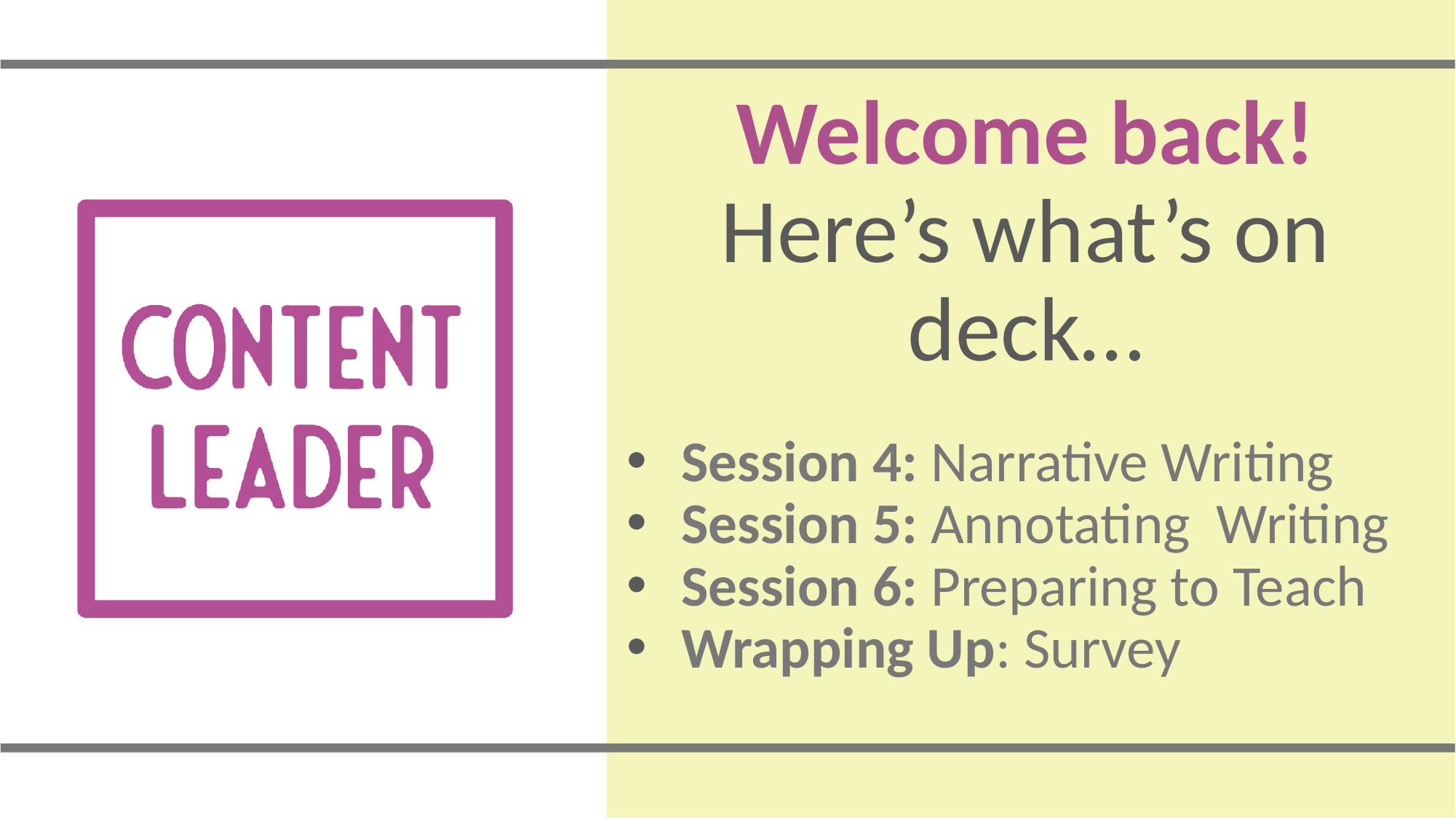

# Welcome back! Here’s what’s on deck…
Session 4: Narrative Writing
Session 5: Annotating  Writing
Session 6: Preparing to Teach
Wrapping Up: Survey